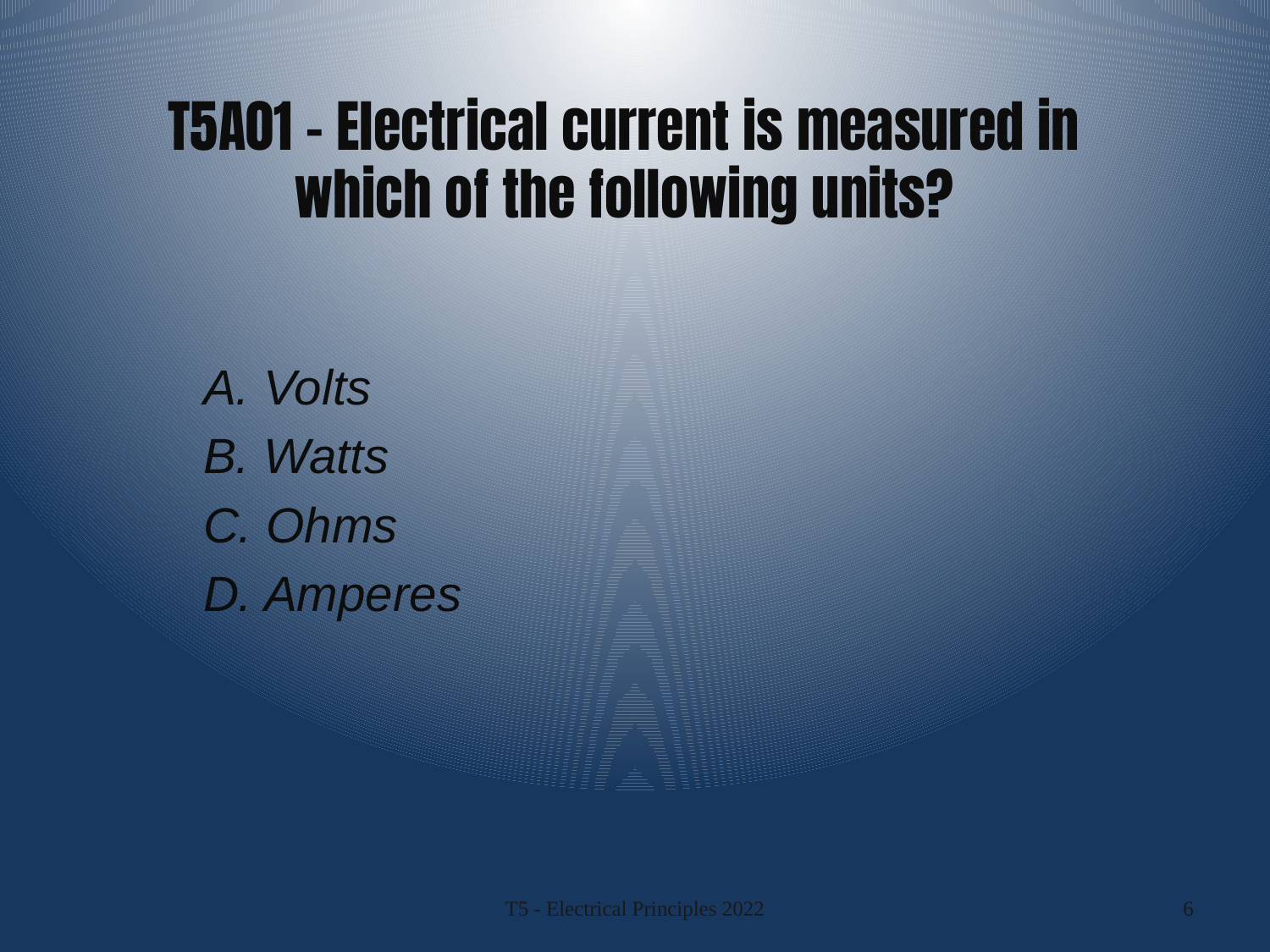

# T5A01 - Electrical current is measured in which of the following units?
A. Volts
B. Watts
C. Ohms
D. Amperes
T5 - Electrical Principles 2022
6